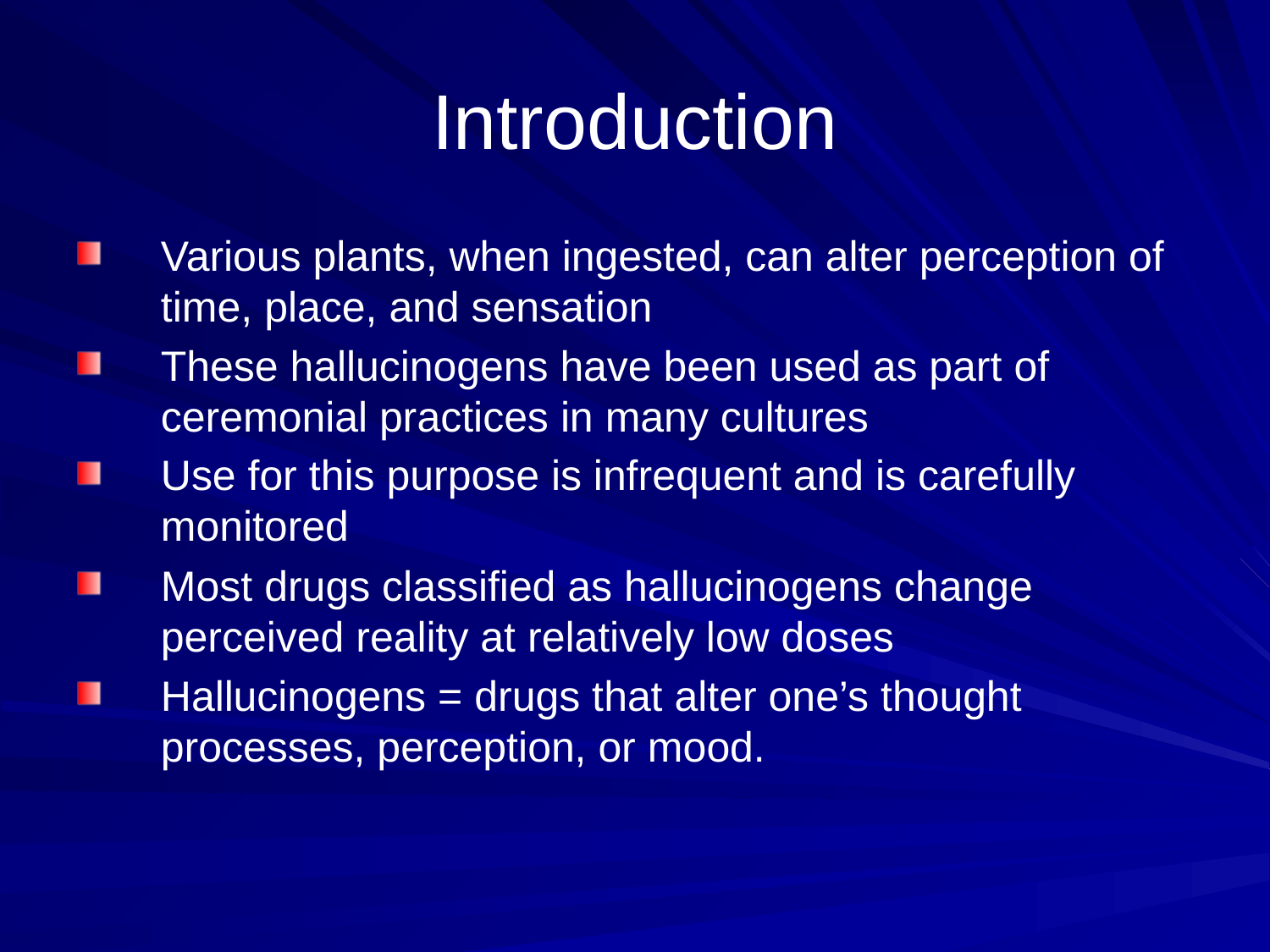

# Introduction
Various plants, when ingested, can alter perception of time, place, and sensation
These hallucinogens have been used as part of ceremonial practices in many cultures
Use for this purpose is infrequent and is carefully monitored
Most drugs classified as hallucinogens change perceived reality at relatively low doses
Hallucinogens = drugs that alter one’s thought processes, perception, or mood.